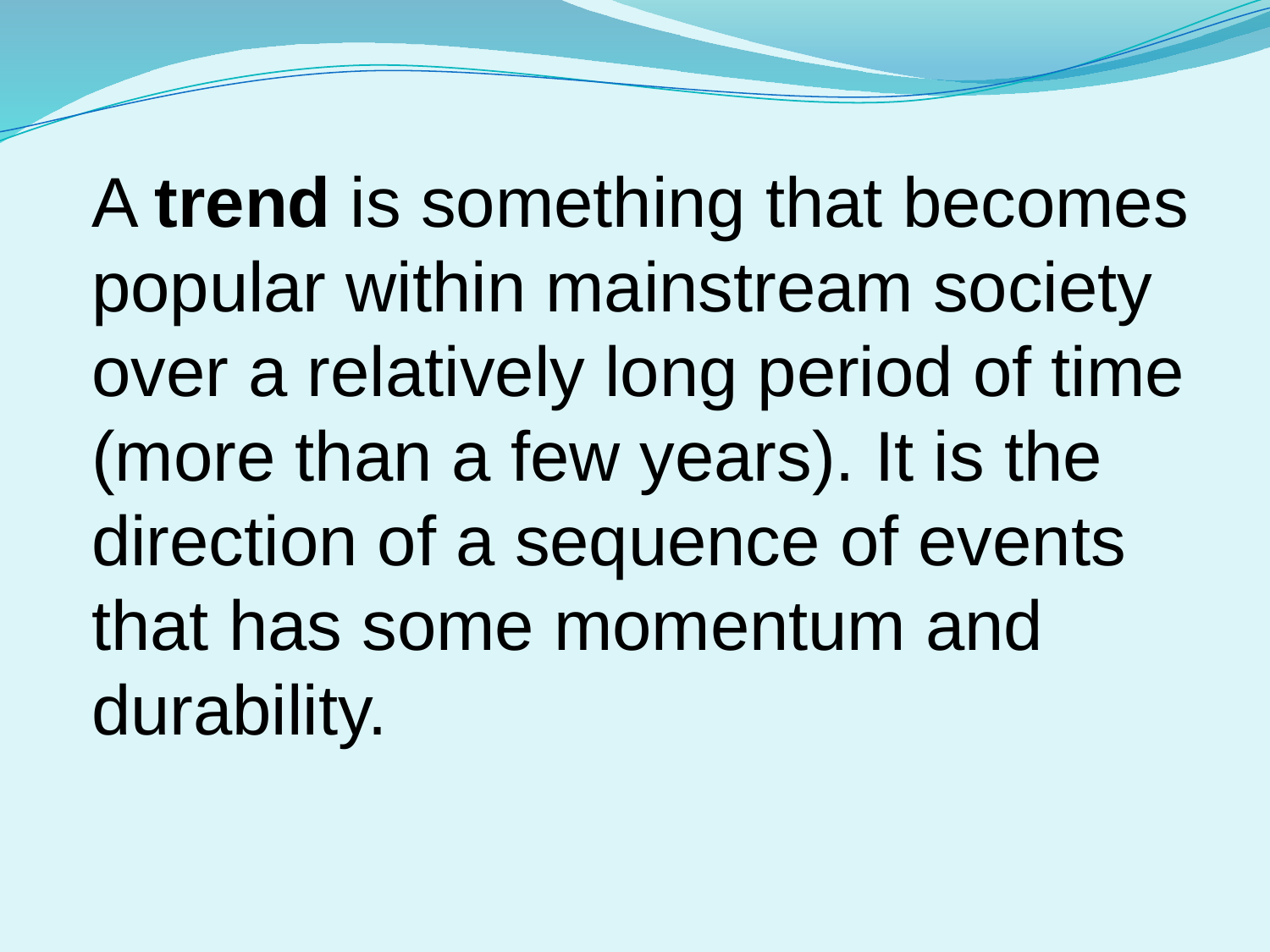

A trend is something that becomes popular within mainstream society over a relatively long period of time (more than a few years). It is the direction of a sequence of events that has some momentum and durability.